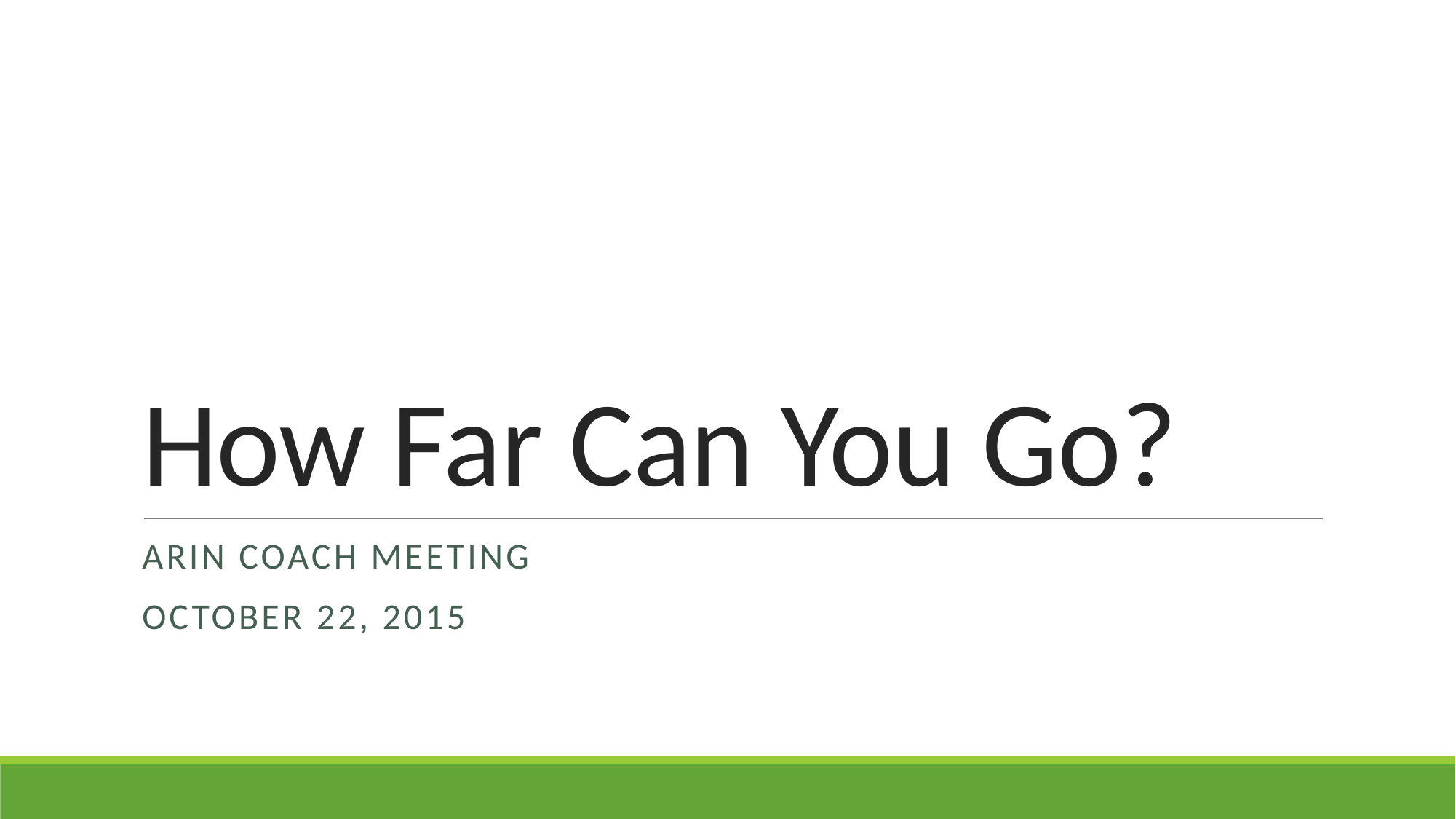

# How Far Can You Go?
ARIN Coach meeting
October 22, 2015